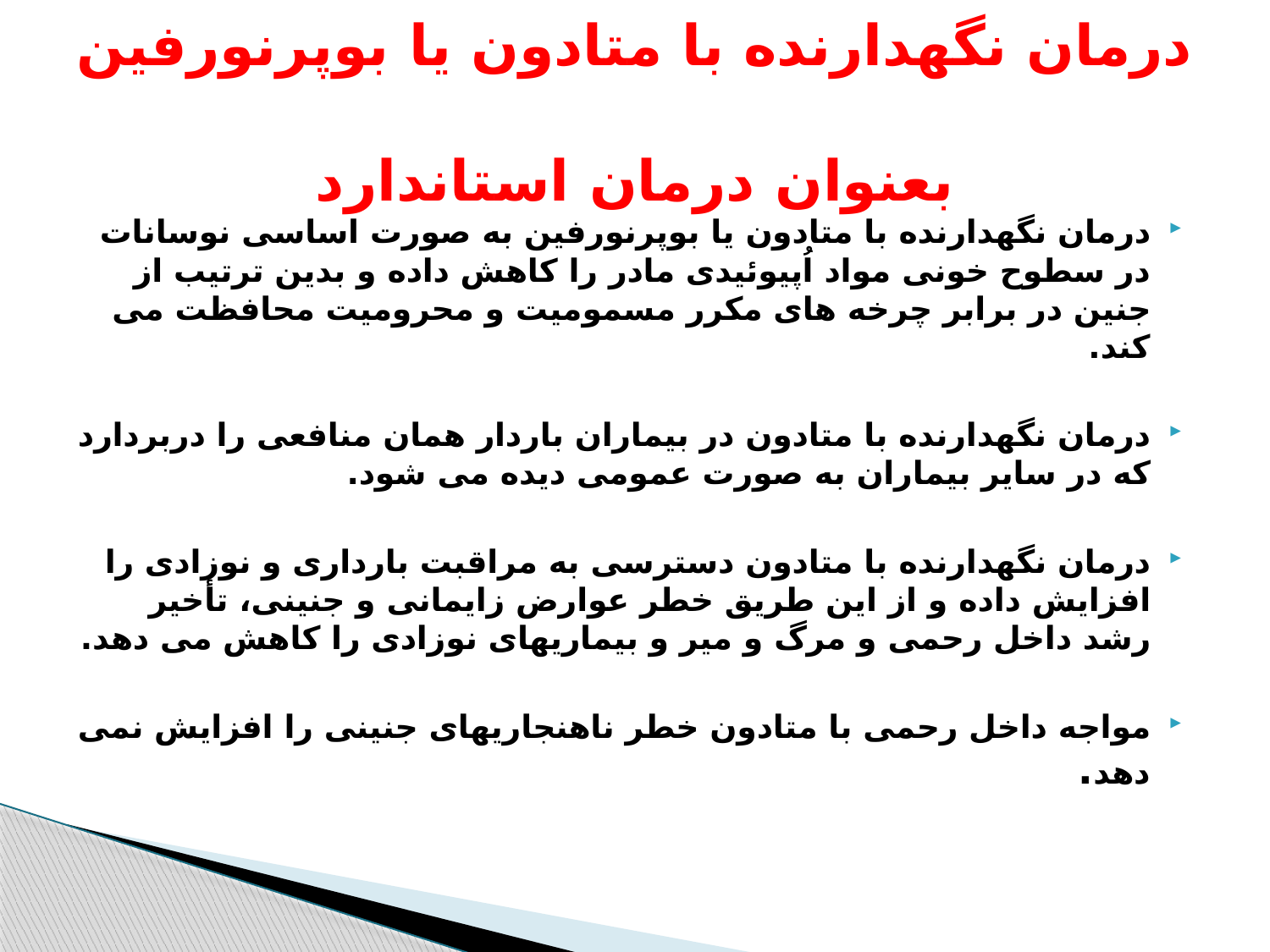

# درمان نگهدارنده با متادون یا بوپرنورفین بعنوان درمان استاندارد
درمان نگهدارنده با متادون یا بوپرنورفین به صورت اساسی نوسانات در سطوح خونی مواد اُپیوئیدی مادر را کاهش داده و بدین ترتیب از جنین در برابر چرخه های مکرر مسمومیت و محرومیت محافظت می کند.

درمان نگهدارنده با متادون در بیماران باردار همان منافعی را دربردارد که در سایر بیماران به صورت عمومی دیده می شود.

درمان نگهدارنده با متادون دسترسی به مراقبت بارداری و نوزادی را افزایش داده و از این طریق خطر عوارض زایمانی و جنینی، تأخیر رشد داخل رحمی و مرگ و میر و بیماریهای نوزادی را کاهش می دهد.

مواجه داخل رحمی با متادون خطر ناهنجاریهای جنینی را افزایش نمی دهد.